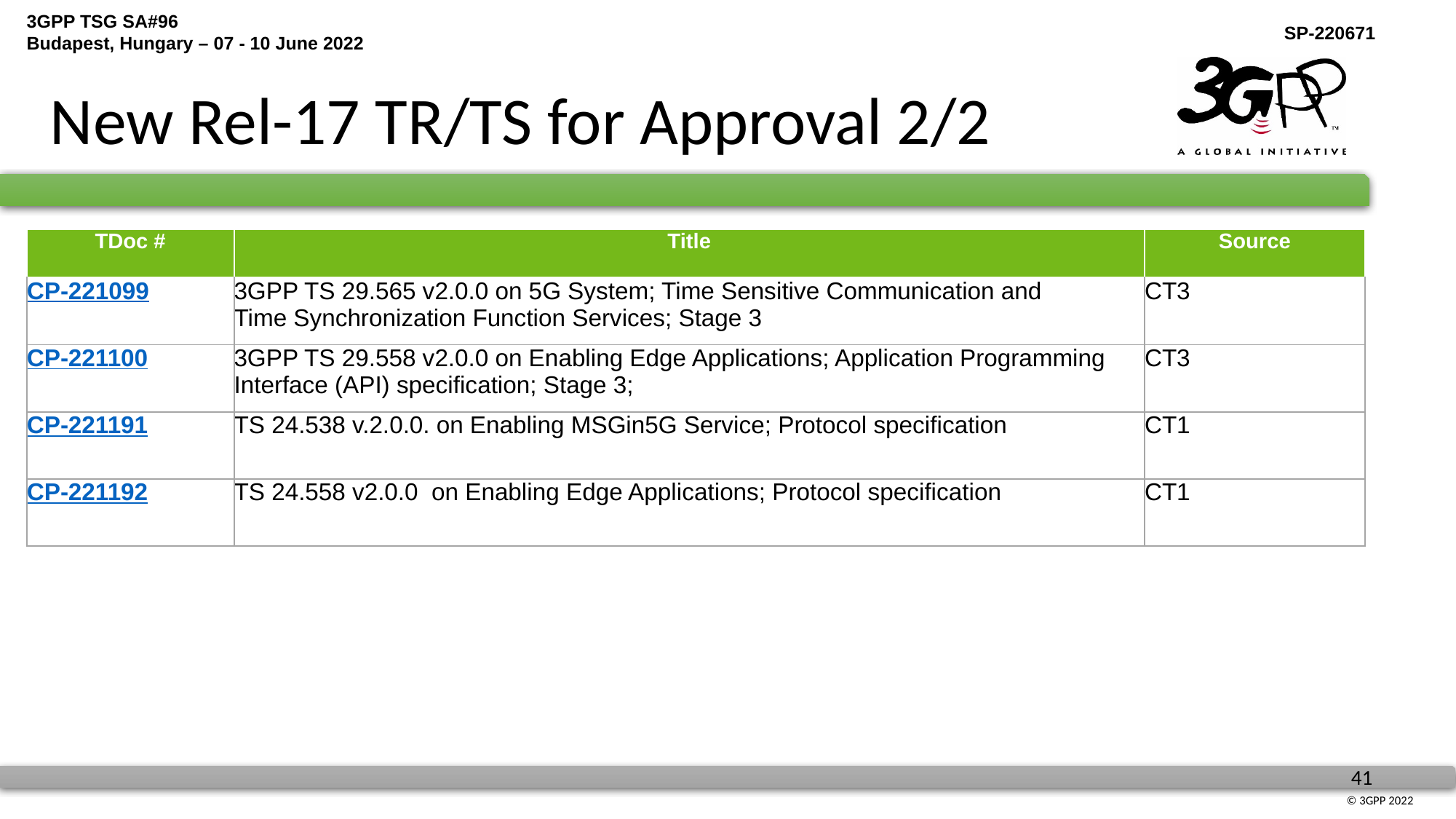

# New Rel-17 TR/TS for Approval 2/2
| TDoc # | Title | Source |
| --- | --- | --- |
| CP-221099 | 3GPP TS 29.565 v2.0.0 on 5G System; Time Sensitive Communication and Time Synchronization Function Services; Stage 3 | CT3 |
| CP-221100 | 3GPP TS 29.558 v2.0.0 on Enabling Edge Applications; Application Programming Interface (API) specification; Stage 3; | CT3 |
| CP-221191 | TS 24.538 v.2.0.0. on Enabling MSGin5G Service; Protocol specification | CT1 |
| CP-221192 | TS 24.558 v2.0.0 on Enabling Edge Applications; Protocol specification | CT1 |